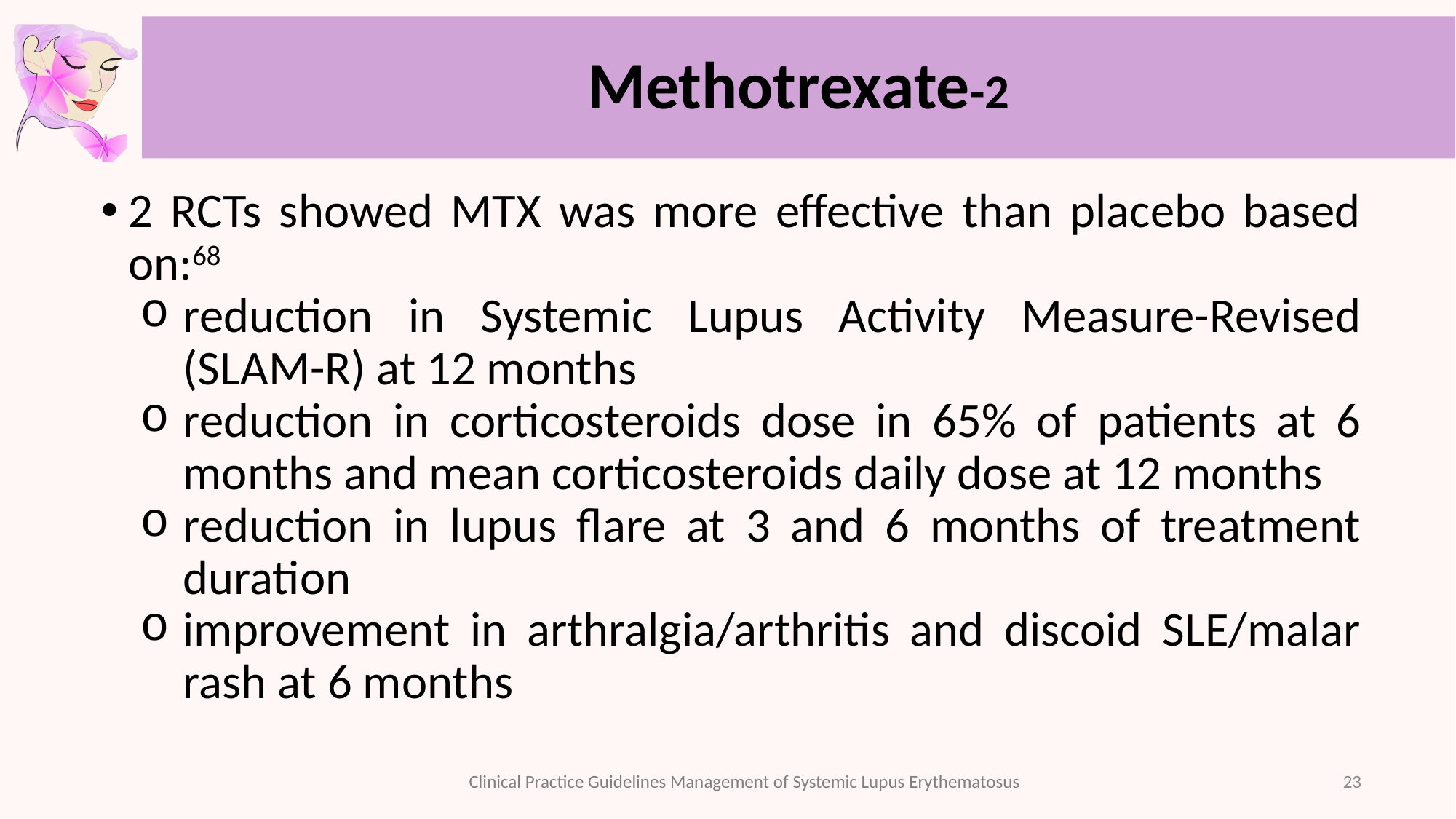

# Methotrexate-2
2 RCTs showed MTX was more effective than placebo based on:68
reduction in Systemic Lupus Activity Measure-Revised (SLAM-R) at 12 months
reduction in corticosteroids dose in 65% of patients at 6 months and mean corticosteroids daily dose at 12 months
reduction in lupus flare at 3 and 6 months of treatment duration
improvement in arthralgia/arthritis and discoid SLE/malar rash at 6 months

23